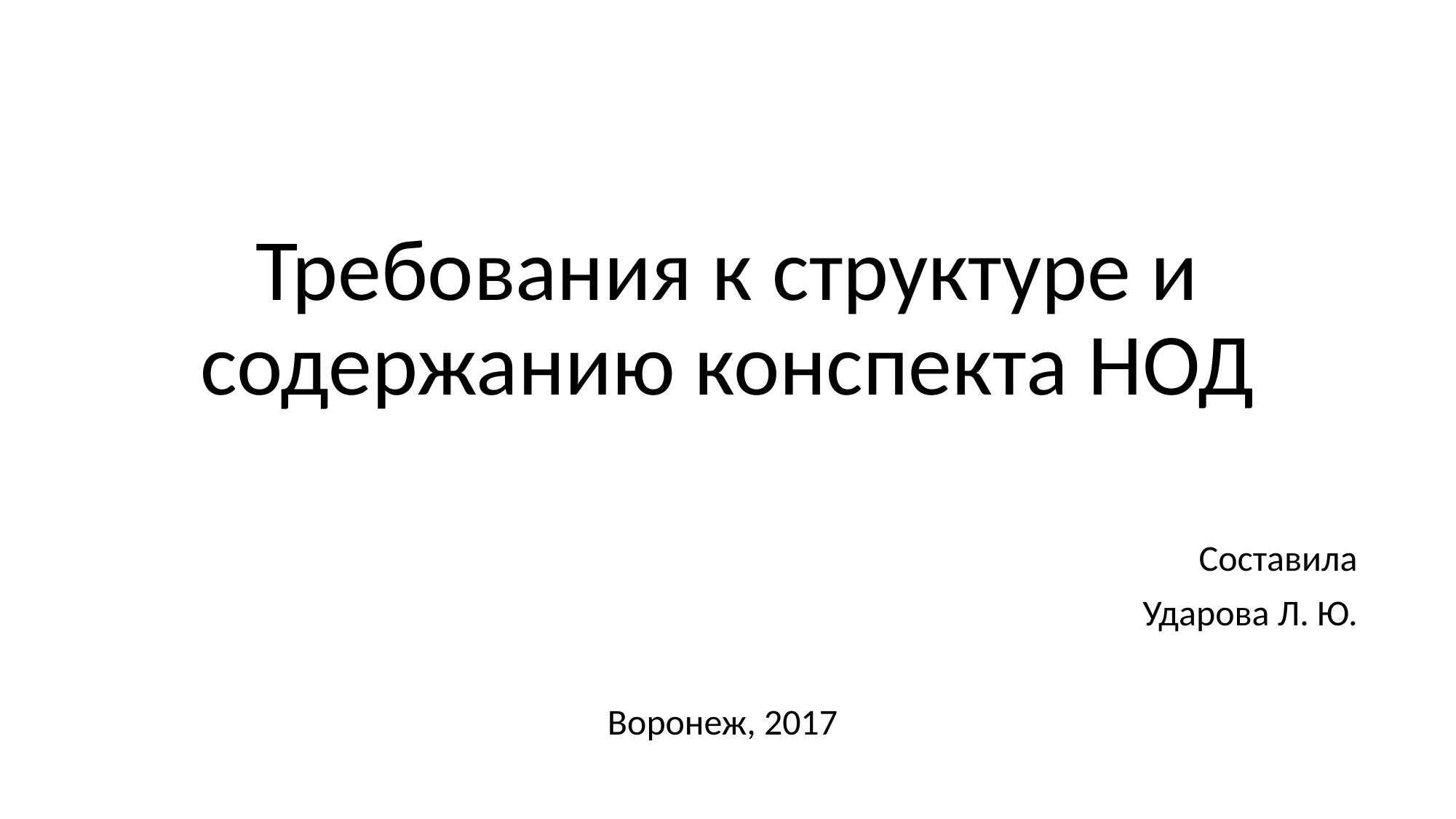

# Требования к структуре и содержанию конспекта НОД
Составила
Ударова Л. Ю.

Воронеж, 2017